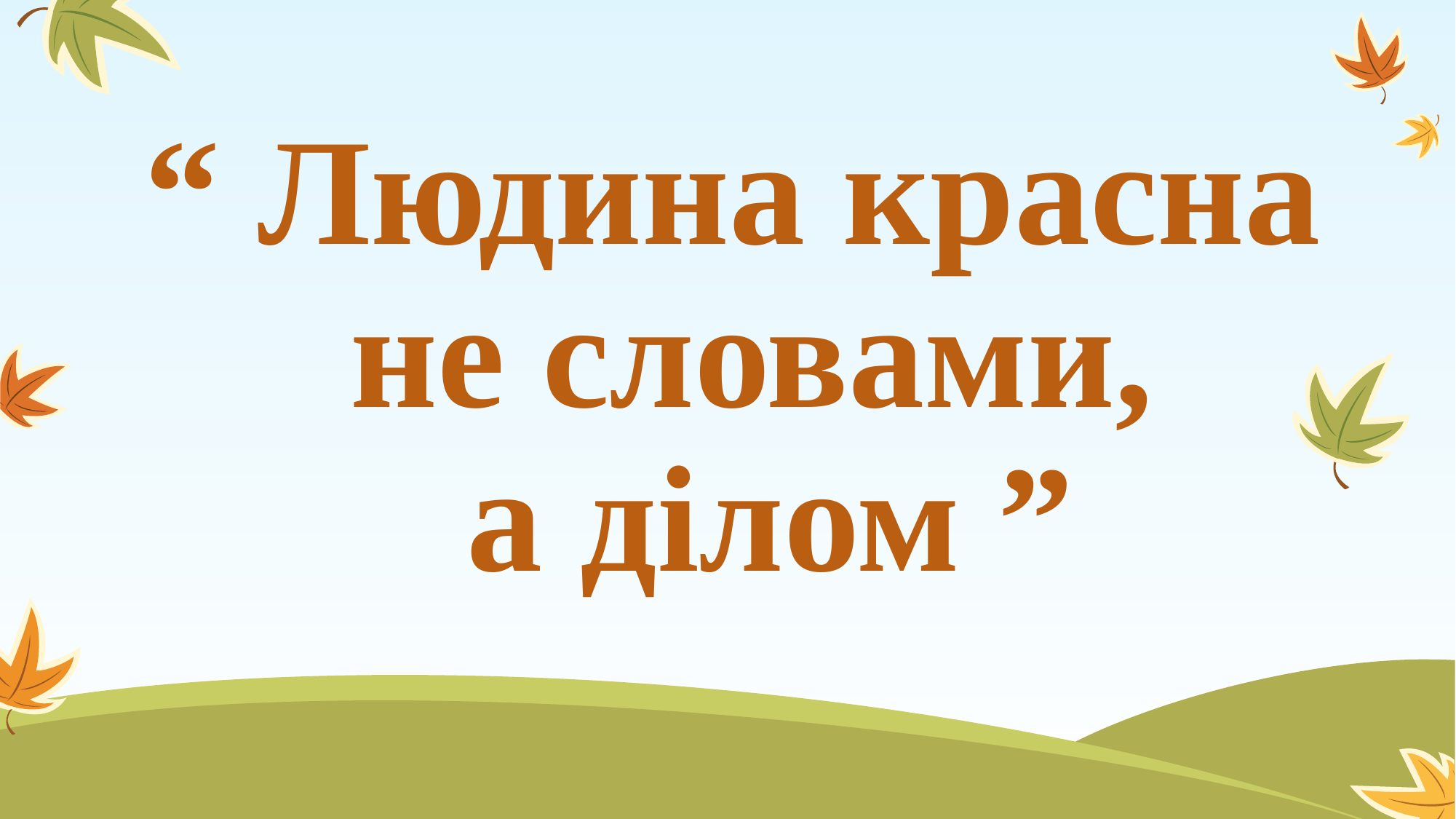

# “ Людина красна не словами, а ділом ”